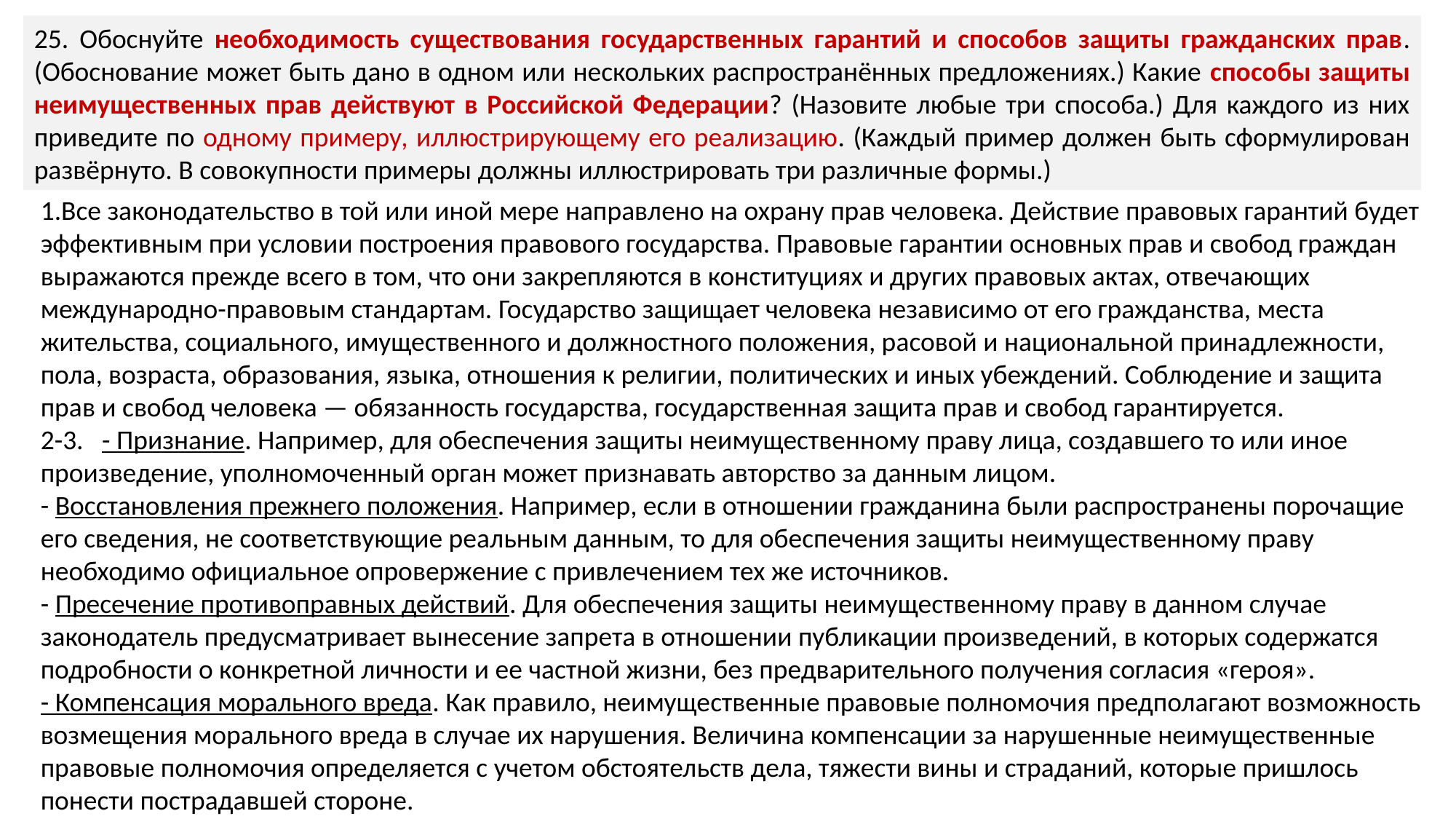

25. Обоснуйте необходимость существования государственных гарантий и способов защиты гражданских прав. (Обоснование может быть дано в одном или нескольких распространённых предложениях.) Какие способы защиты неимущественных прав действуют в Российской Федерации? (Назовите любые три способа.) Для каждого из них приведите по одному примеру, иллюстрирующему его реализацию. (Каждый пример должен быть сформулирован развёрнуто. В совокупности примеры должны иллюстрировать три различные формы.)
Все законодательство в той или иной мере направлено на охрану прав человека. Действие правовых гарантий будет эффективным при условии построения правового государства. Правовые гарантии основных прав и свобод граждан выражаются прежде всего в том, что они закрепляются в конституциях и других правовых актах, отвечающих международно-правовым стандартам. Государство защищает человека независимо от его гражданства, места жительства, социального, имущественного и должностного положения, расовой и национальной принадлежности, пола, возраста, образования, языка, отношения к религии, политических и иных убеждений. Соблюдение и защита прав и свобод человека — обязанность государства, государственная защита прав и свобод гарантируется.
2-3.   - Признание. Например, для обеспечения защиты неимущественному праву лица, создавшего то или иное произведение, уполномоченный орган может признавать авторство за данным лицом.
- Восстановления прежнего положения. Например, если в отношении гражданина были распространены порочащие его сведения, не соответствующие реальным данным, то для обеспечения защиты неимущественному праву необходимо официальное опровержение с привлечением тех же источников.
- Пресечение противоправных действий. Для обеспечения защиты неимущественному праву в данном случае законодатель предусматривает вынесение запрета в отношении публикации произведений, в которых содержатся подробности о конкретной личности и ее частной жизни, без предварительного получения согласия «героя».
- Компенсация морального вреда. Как правило, неимущественные правовые полномочия предполагают возможность возмещения морального вреда в случае их нарушения. Величина компенсации за нарушенные неимущественные правовые полномочия определяется с учетом обстоятельств дела, тяжести вины и страданий, которые пришлось понести пострадавшей стороне.